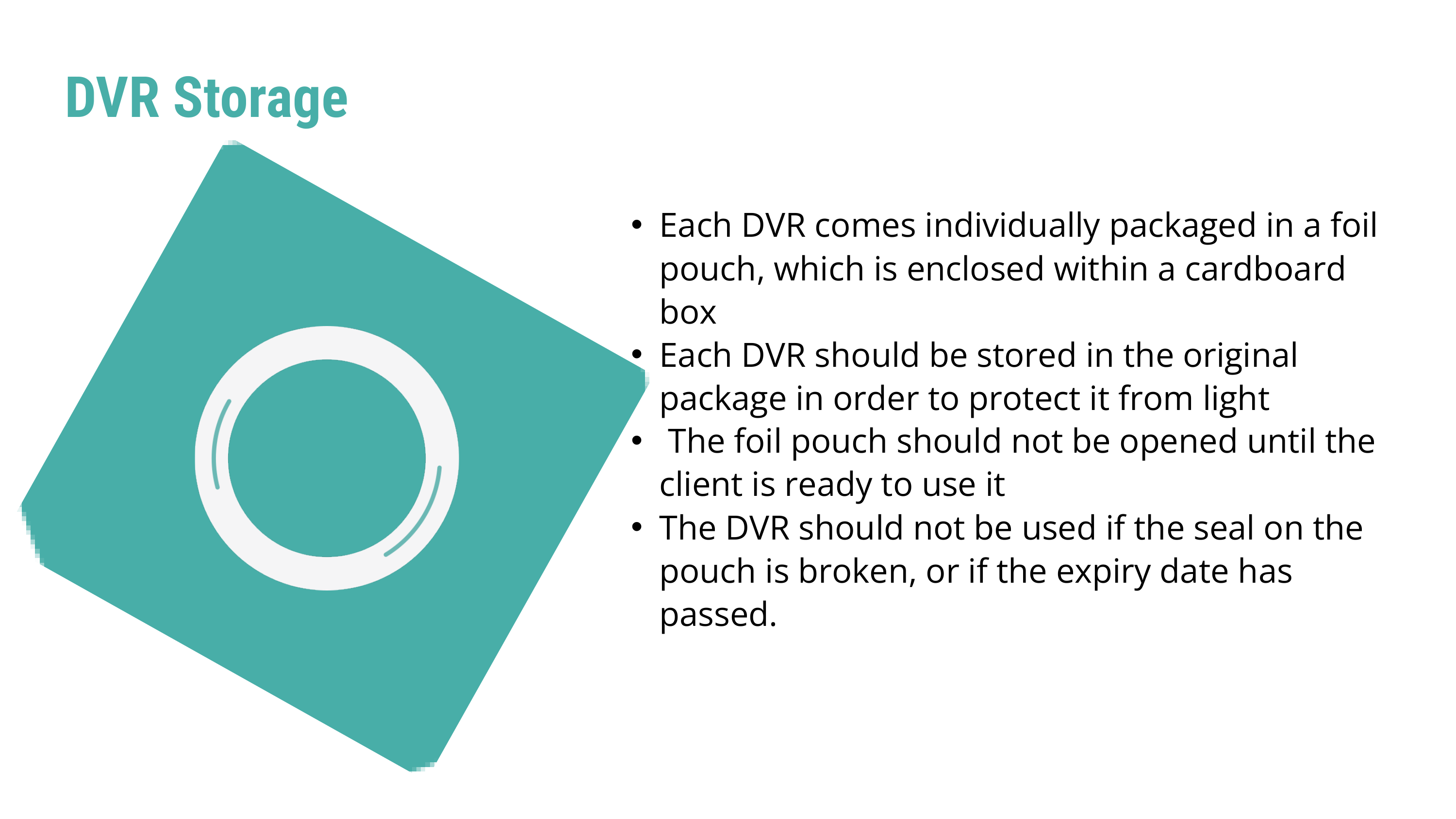

DVR Storage

Each DVR comes individually packaged in a foil pouch, which is enclosed within a cardboard box
Each DVR should be stored in the original package in order to protect it from light
 The foil pouch should not be opened until the client is ready to use it
The DVR should not be used if the seal on the pouch is broken, or if the expiry date has passed.